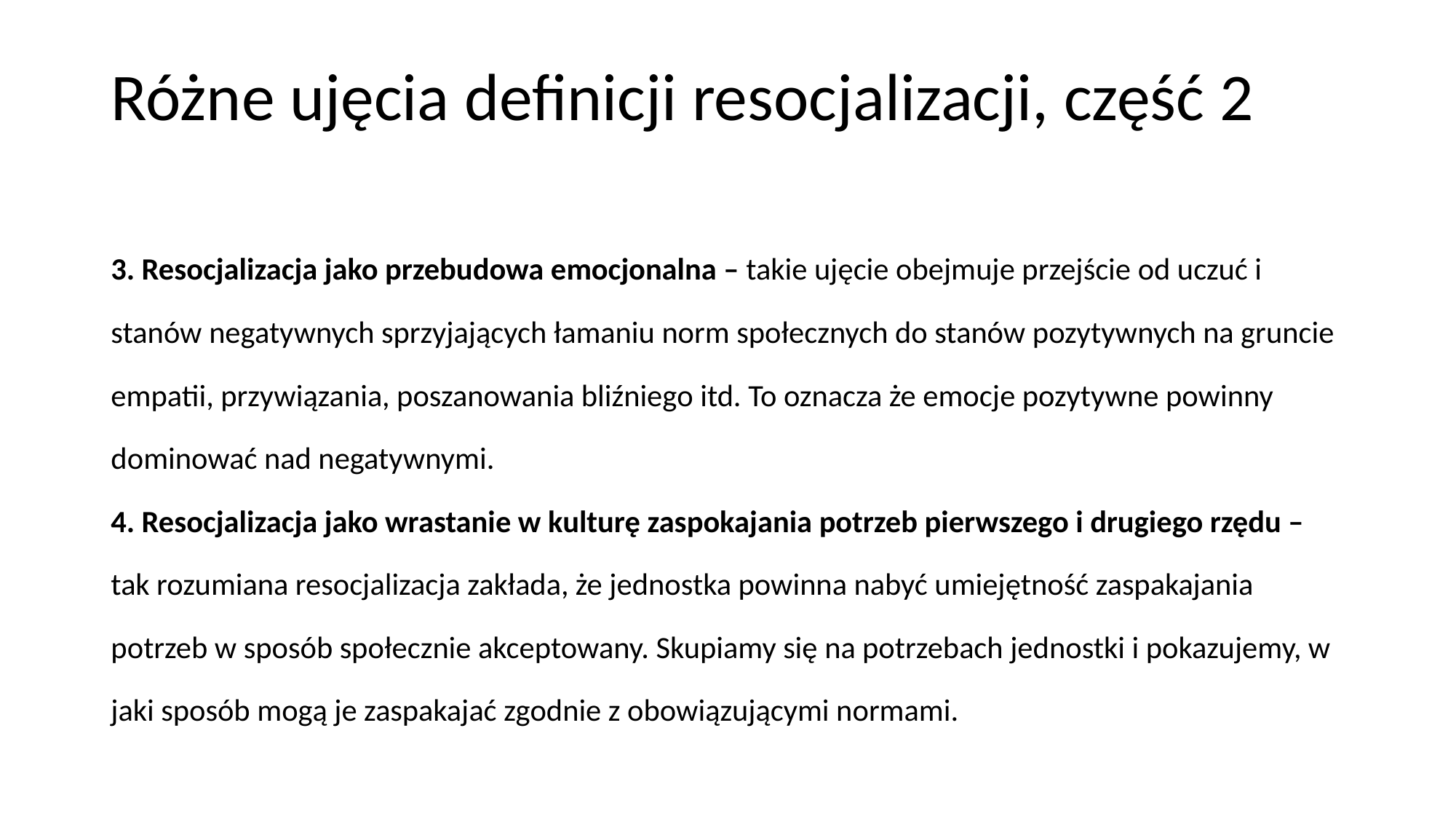

# Różne ujęcia definicji resocjalizacji, część 2
3. Resocjalizacja jako przebudowa emocjonalna – takie ujęcie obejmuje przejście od uczuć i stanów negatywnych sprzyjających łamaniu norm społecznych do stanów pozytywnych na gruncie empatii, przywiązania, poszanowania bliźniego itd. To oznacza że emocje pozytywne powinny dominować nad negatywnymi.
4. Resocjalizacja jako wrastanie w kulturę zaspokajania potrzeb pierwszego i drugiego rzędu – tak rozumiana resocjalizacja zakłada, że jednostka powinna nabyć umiejętność zaspakajania potrzeb w sposób społecznie akceptowany. Skupiamy się na potrzebach jednostki i pokazujemy, w jaki sposób mogą je zaspakajać zgodnie z obowiązującymi normami.